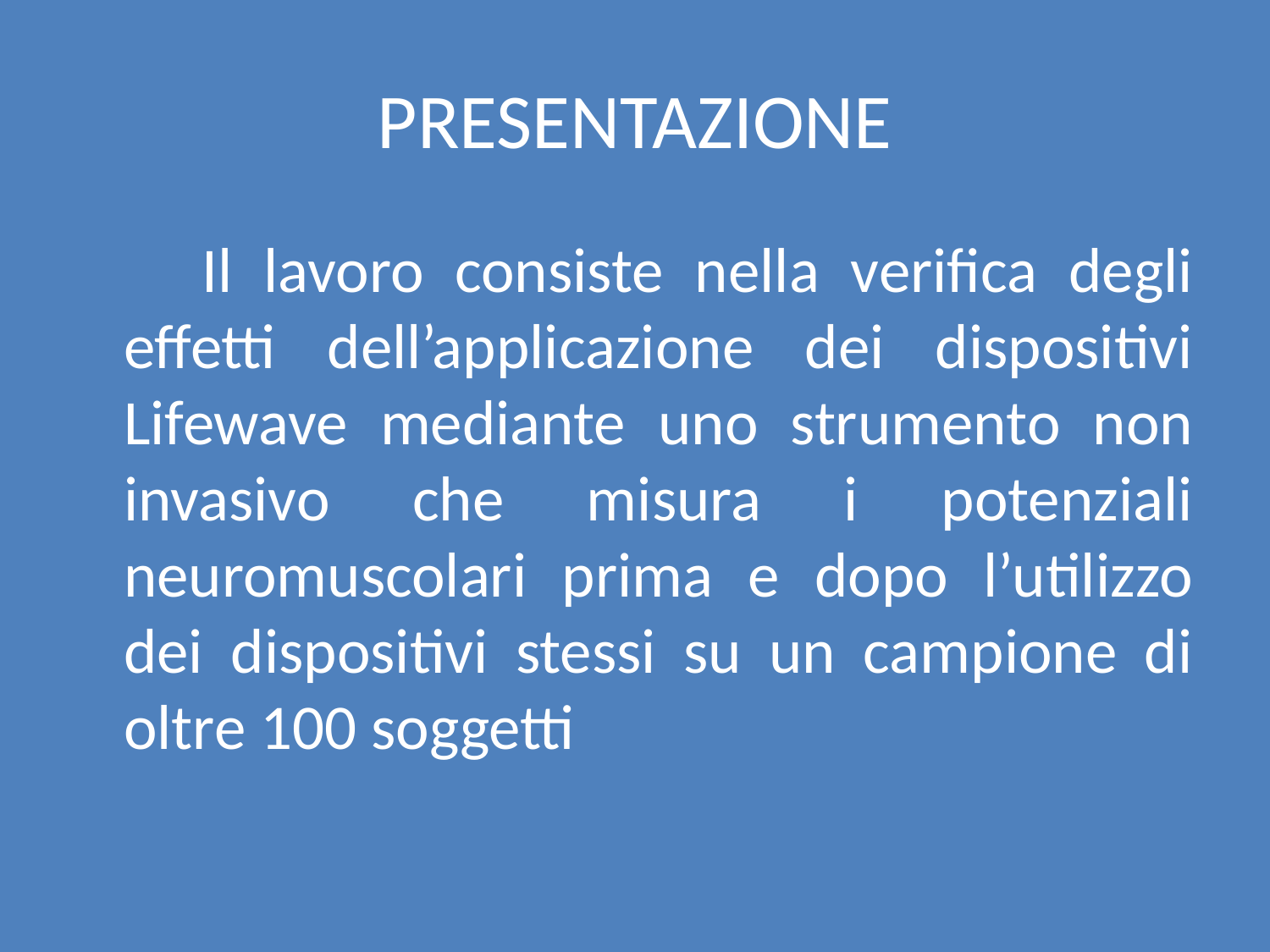

# PRESENTAZIONE
    Il lavoro consiste nella verifica degli effetti dell’applicazione dei dispositivi Lifewave mediante uno strumento non invasivo che misura i potenziali neuromuscolari prima e dopo l’utilizzo dei dispositivi stessi su un campione di oltre 100 soggetti